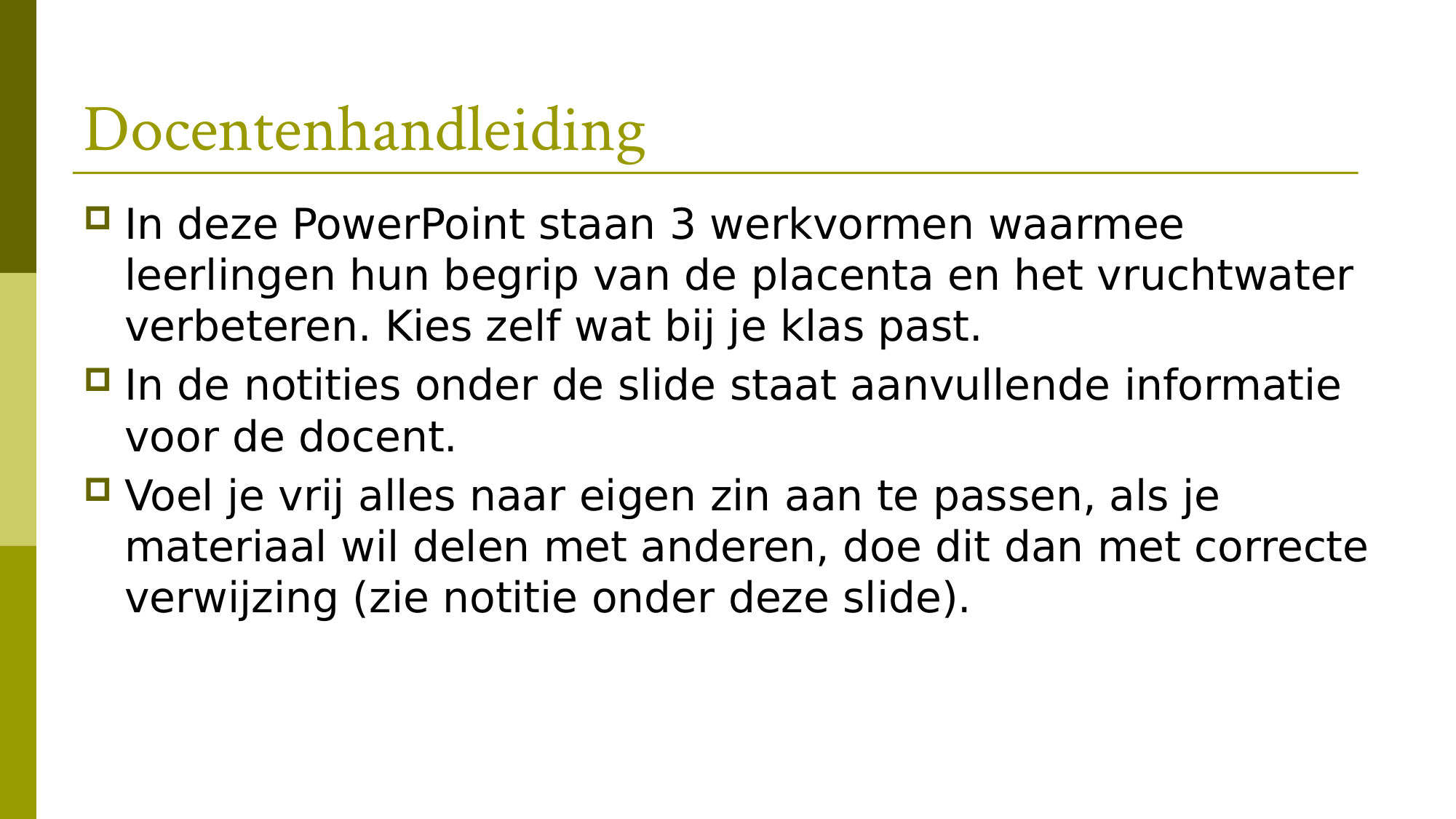

# Docentenhandleiding
In deze PowerPoint staan 3 werkvormen waarmee leerlingen hun begrip van de placenta en het vruchtwater verbeteren. Kies zelf wat bij je klas past.
In de notities onder de slide staat aanvullende informatie voor de docent.
Voel je vrij alles naar eigen zin aan te passen, als je materiaal wil delen met anderen, doe dit dan met correcte verwijzing (zie notitie onder deze slide).